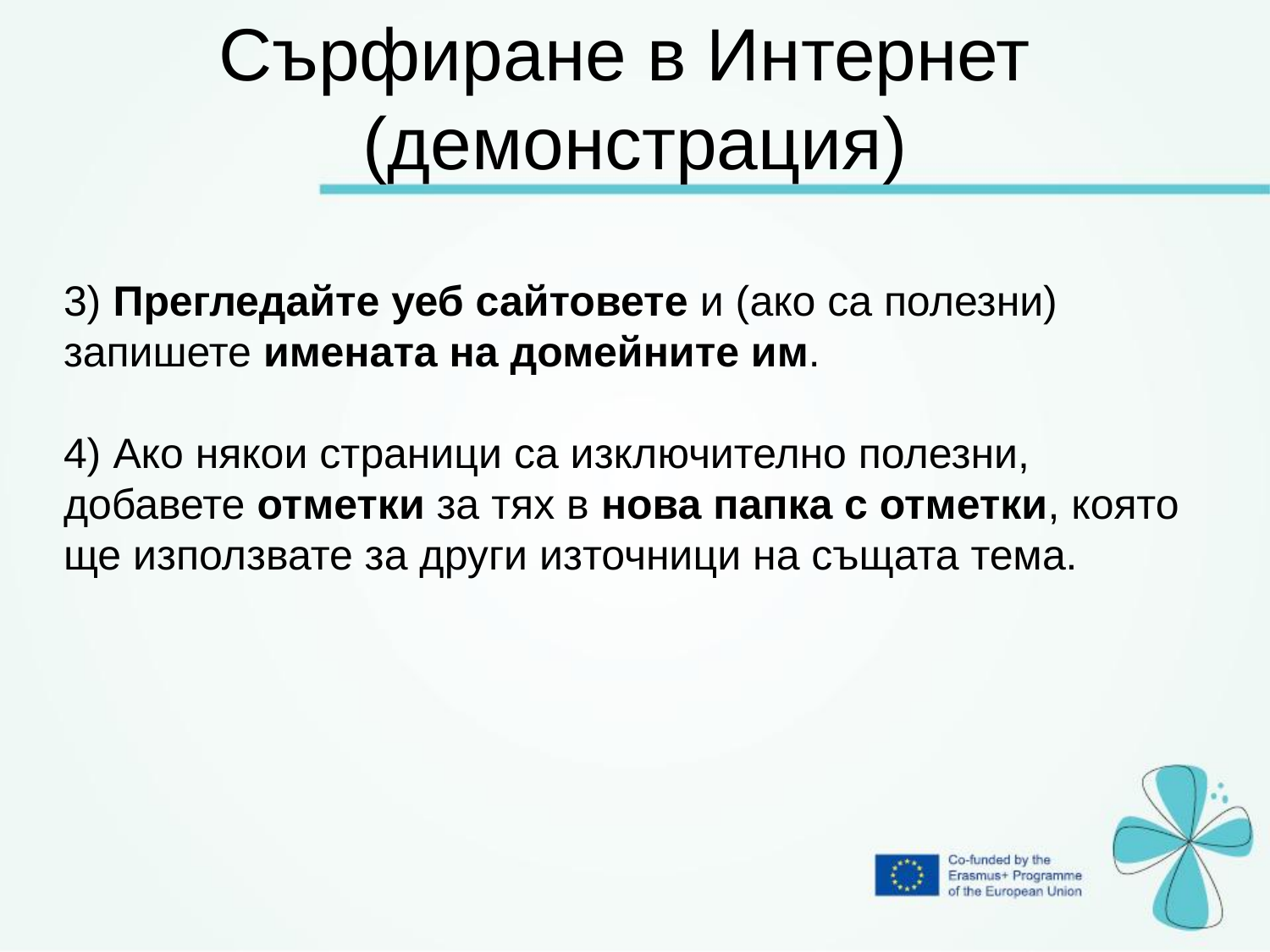

Сърфиране в Интернет
(демонстрация)

3) Прегледайте уеб сайтовете и (ако са полезни) запишете имената на домейните им.

4) Ако някои страници са изключително полезни, добавете отметки за тях в нова папка с отметки, която ще използвате за други източници на същата тема.